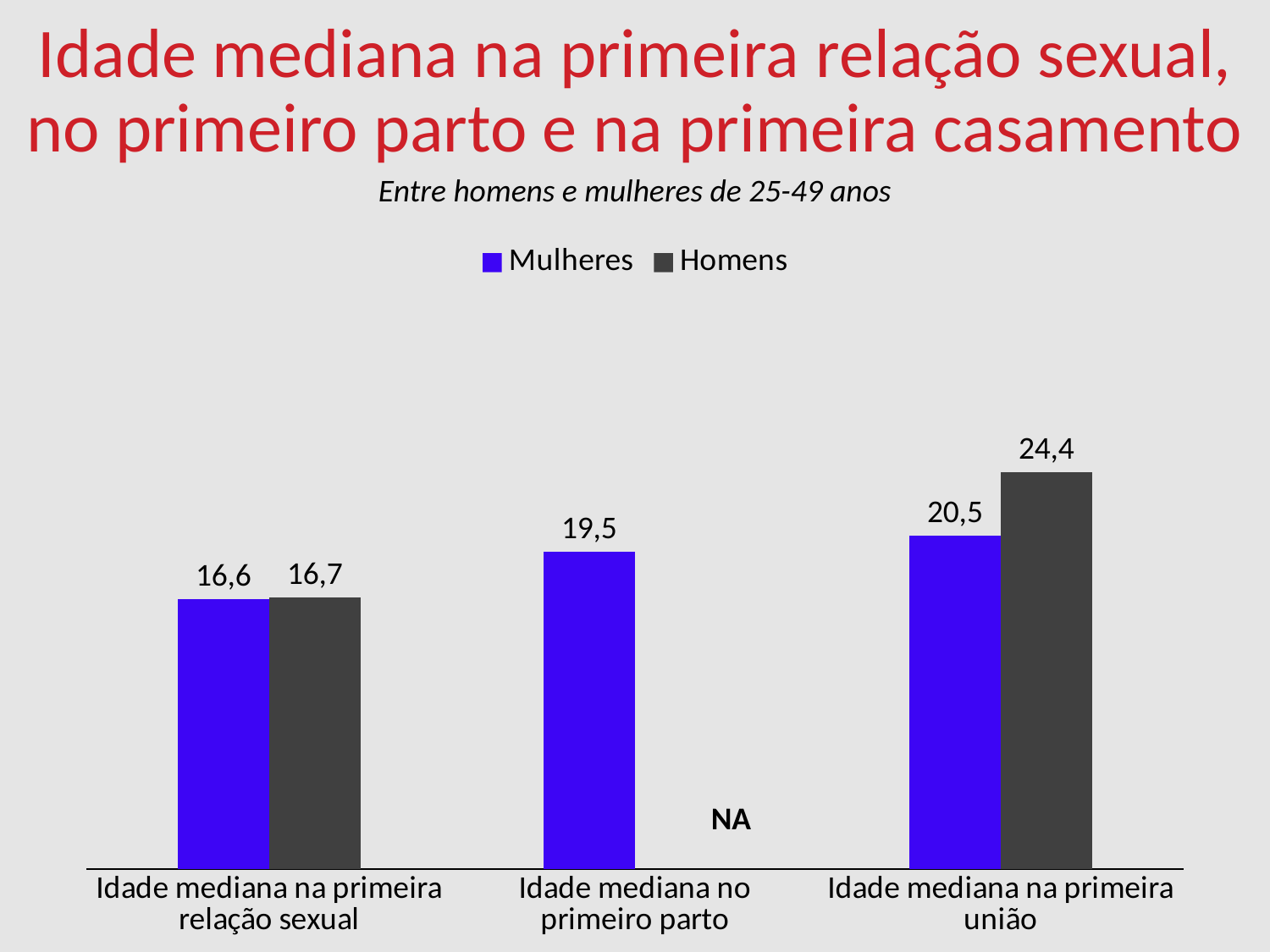

Idade mediana na primeira relação sexual,
no primeiro parto e na primeira casamento
Entre homens e mulheres de 25-49 anos

### Chart

| Category | Mulheres | Homens |
|---|---|---|
| Idade mediana na primeira relação sexual | 16.6 | 16.7 |
| Idade mediana no primeiro parto | 19.5 | None |
| Idade mediana na primeira união | 20.5 | 24.4 |
NA